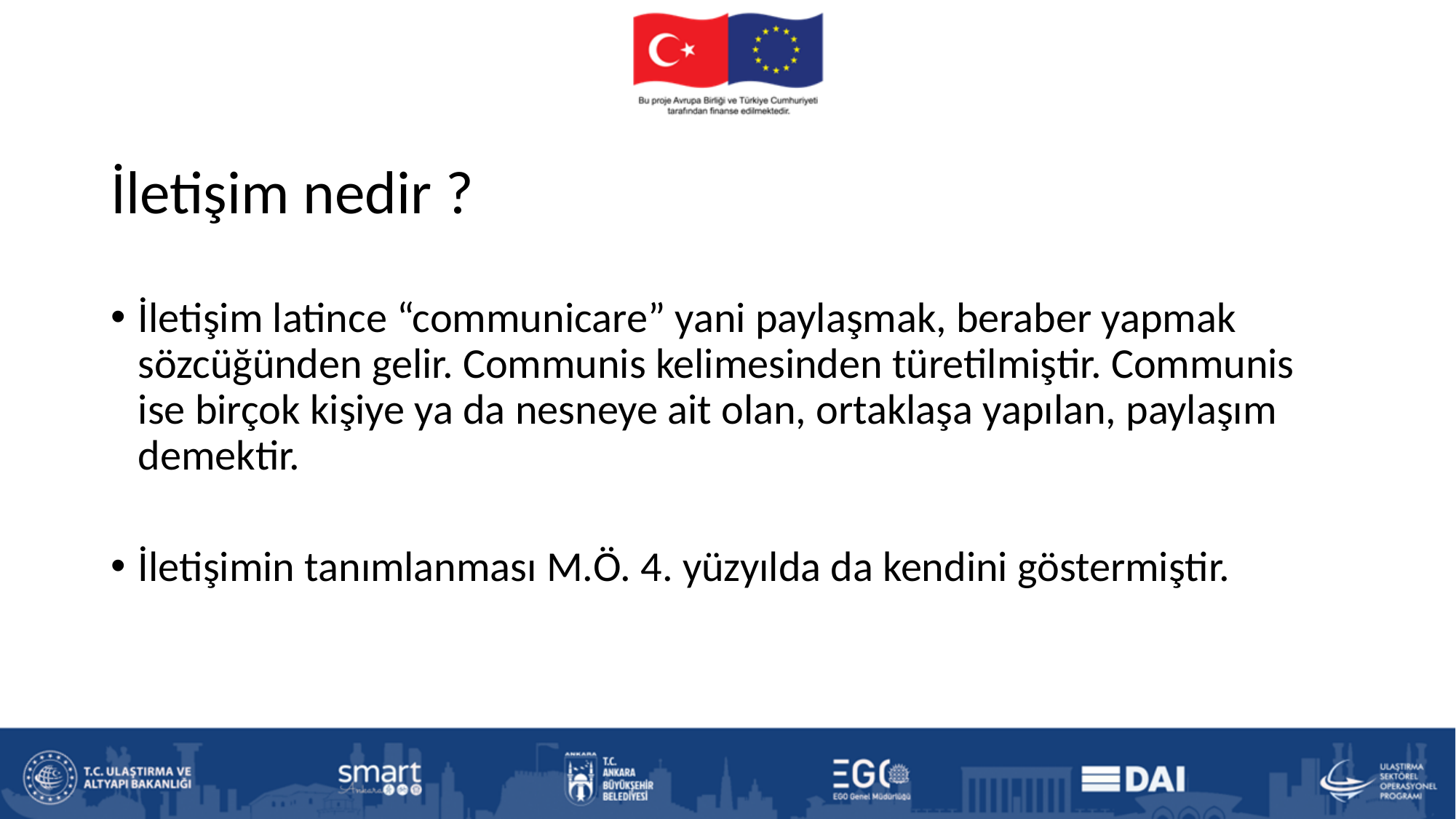

# İletişim nedir ?
İletişim latince “communicare” yani paylaşmak, beraber yapmak sözcüğünden gelir. Communis kelimesinden türetilmiştir. Communis ise birçok kişiye ya da nesneye ait olan, ortaklaşa yapılan, paylaşım demektir.
İletişimin tanımlanması M.Ö. 4. yüzyılda da kendini göstermiştir.